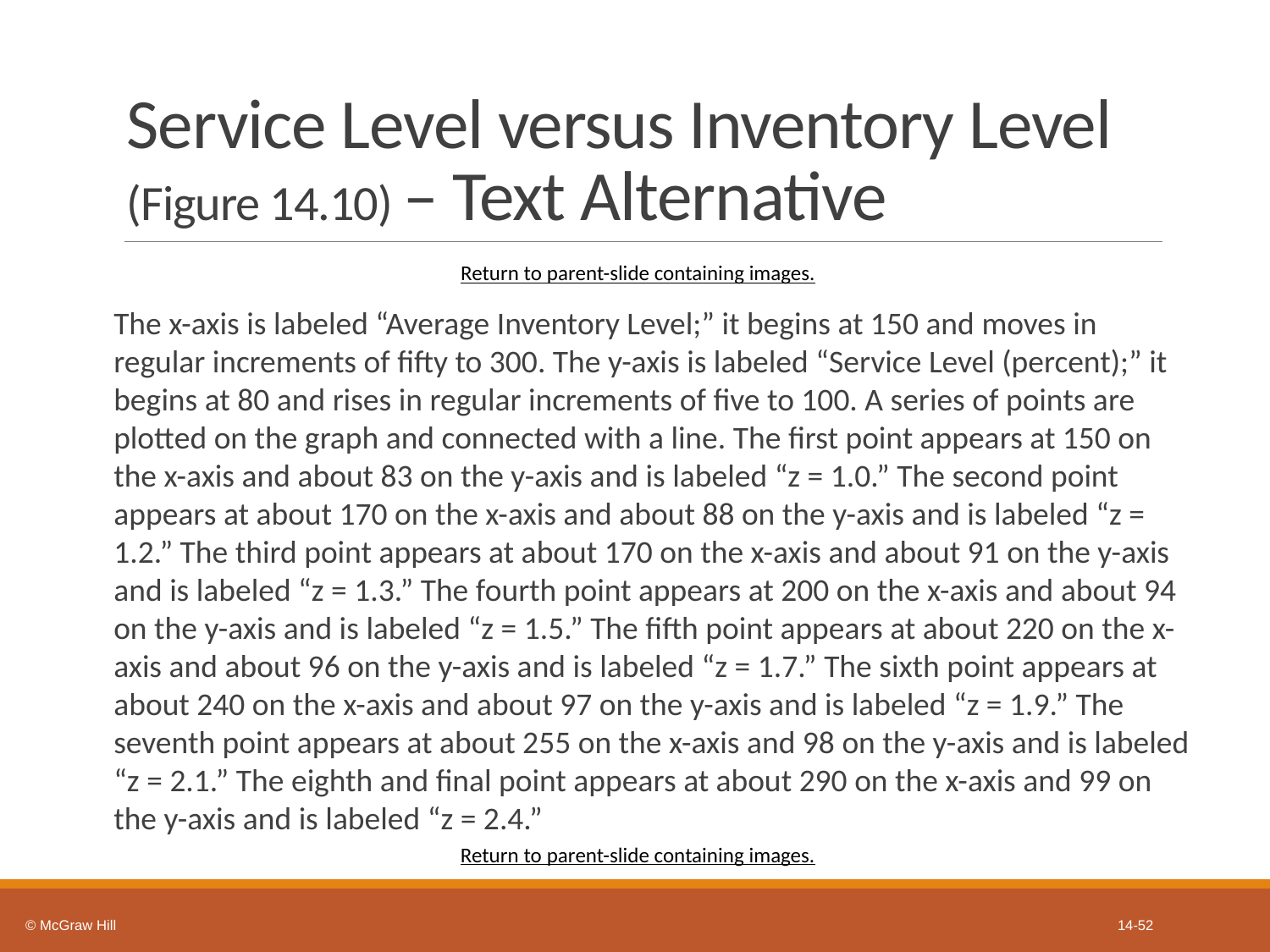

# Service Level versus Inventory Level (Figure 14.10) – Text Alternative
Return to parent-slide containing images.
The x-axis is labeled “Average Inventory Level;” it begins at 150 and moves in regular increments of fifty to 300. The y-axis is labeled “Service Level (percent);” it begins at 80 and rises in regular increments of five to 100. A series of points are plotted on the graph and connected with a line. The first point appears at 150 on the x-axis and about 83 on the y-axis and is labeled “z = 1.0.” The second point appears at about 170 on the x-axis and about 88 on the y-axis and is labeled “z = 1.2.” The third point appears at about 170 on the x-axis and about 91 on the y-axis and is labeled “z = 1.3.” The fourth point appears at 200 on the x-axis and about 94 on the y-axis and is labeled “z = 1.5.” The fifth point appears at about 220 on the x-axis and about 96 on the y-axis and is labeled “z = 1.7.” The sixth point appears at about 240 on the x-axis and about 97 on the y-axis and is labeled “z = 1.9.” The seventh point appears at about 255 on the x-axis and 98 on the y-axis and is labeled “z = 2.1.” The eighth and final point appears at about 290 on the x-axis and 99 on the y-axis and is labeled “z = 2.4.”
Return to parent-slide containing images.